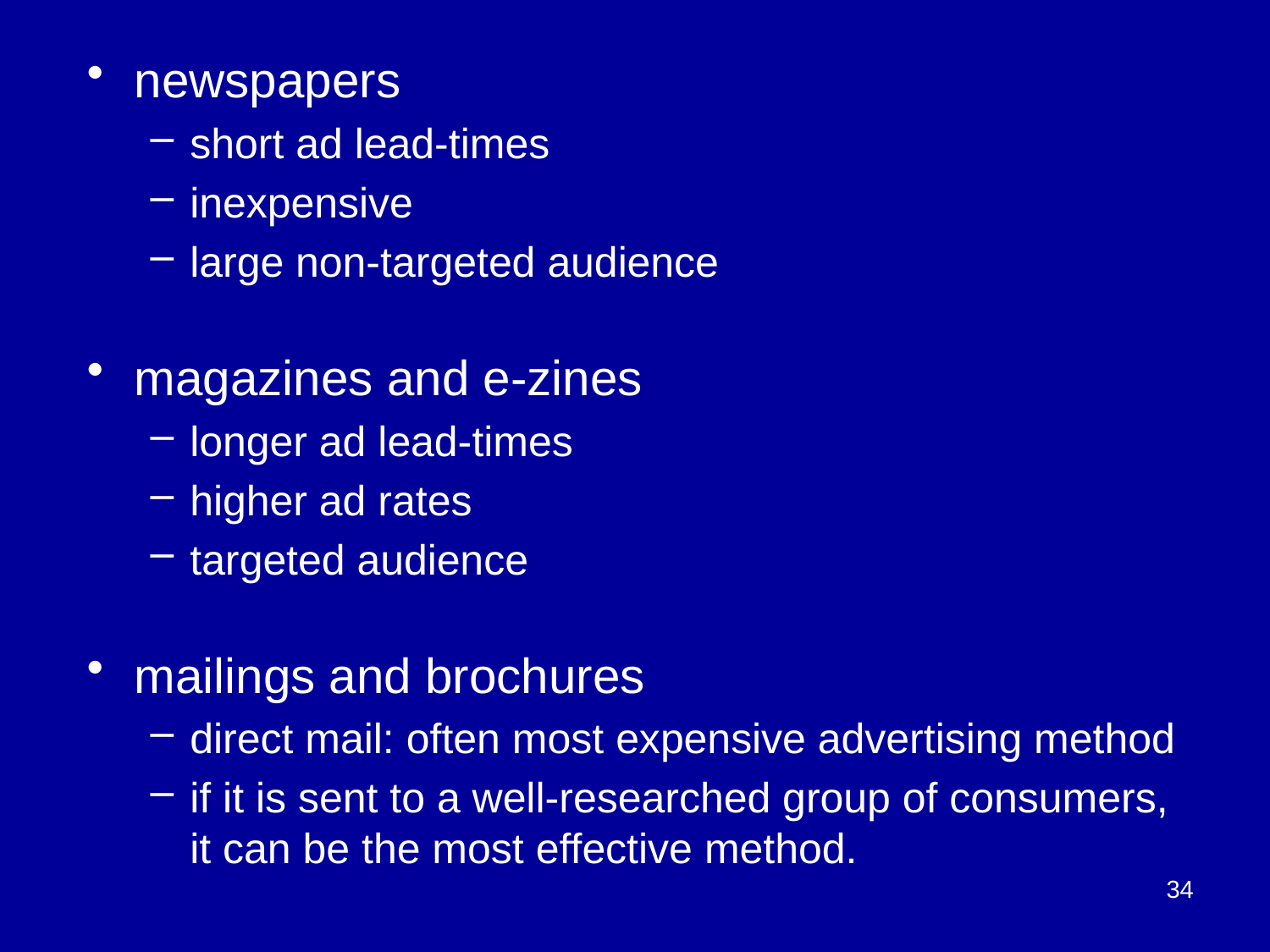

newspapers
short ad lead-times
inexpensive
large non-targeted audience
magazines and e-zines
longer ad lead-times
higher ad rates
targeted audience
mailings and brochures
direct mail: often most expensive advertising method
if it is sent to a well-researched group of consumers,
it can be the most effective method.
34